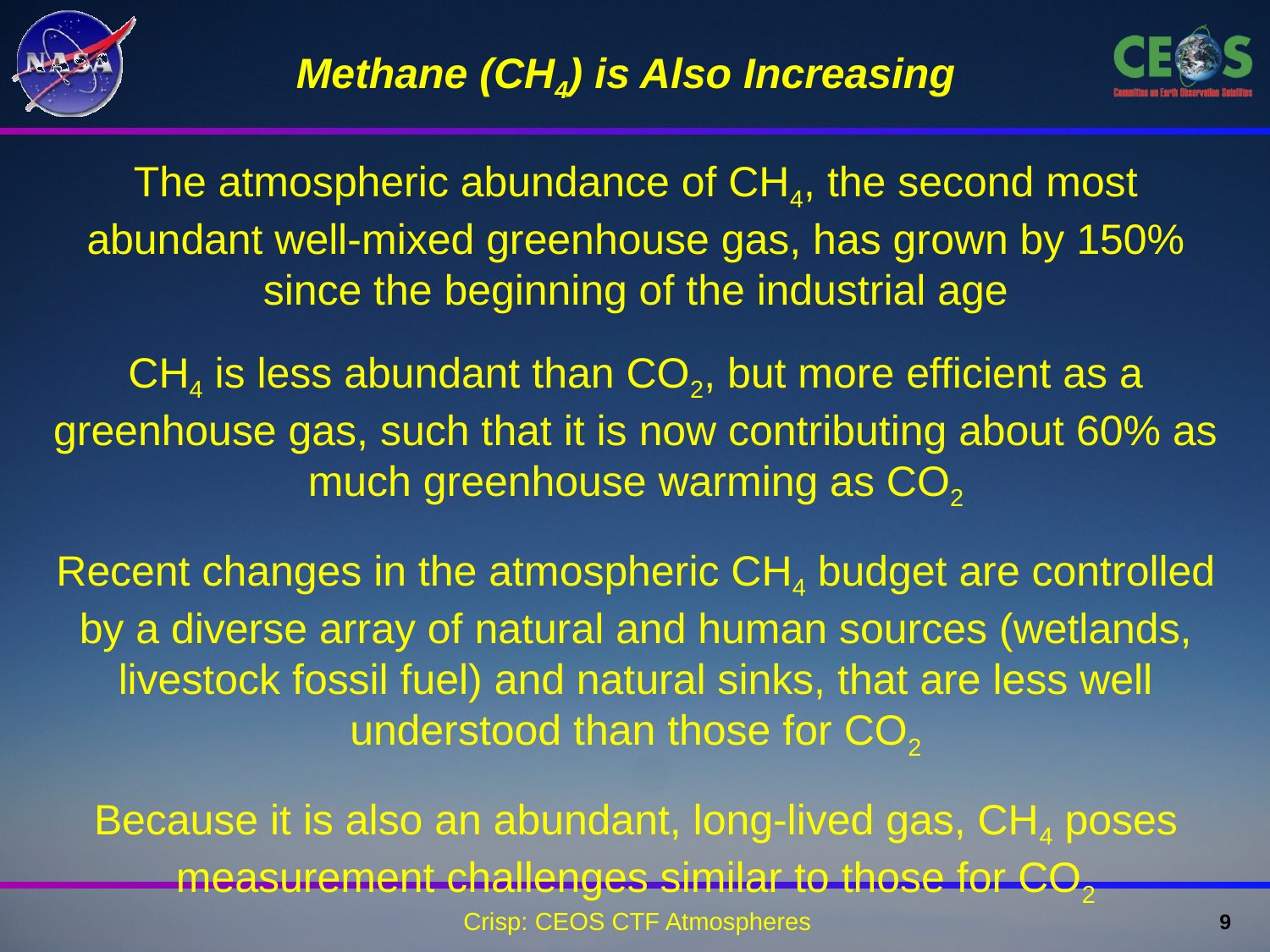

# Methane (CH4) is Also Increasing
The atmospheric abundance of CH4, the second most abundant well-mixed greenhouse gas, has grown by 150% since the beginning of the industrial age
CH4 is less abundant than CO2, but more efficient as a greenhouse gas, such that it is now contributing about 60% as much greenhouse warming as CO2
Recent changes in the atmospheric CH4 budget are controlled by a diverse array of natural and human sources (wetlands, livestock fossil fuel) and natural sinks, that are less well understood than those for CO2
Because it is also an abundant, long-lived gas, CH4 poses measurement challenges similar to those for CO2